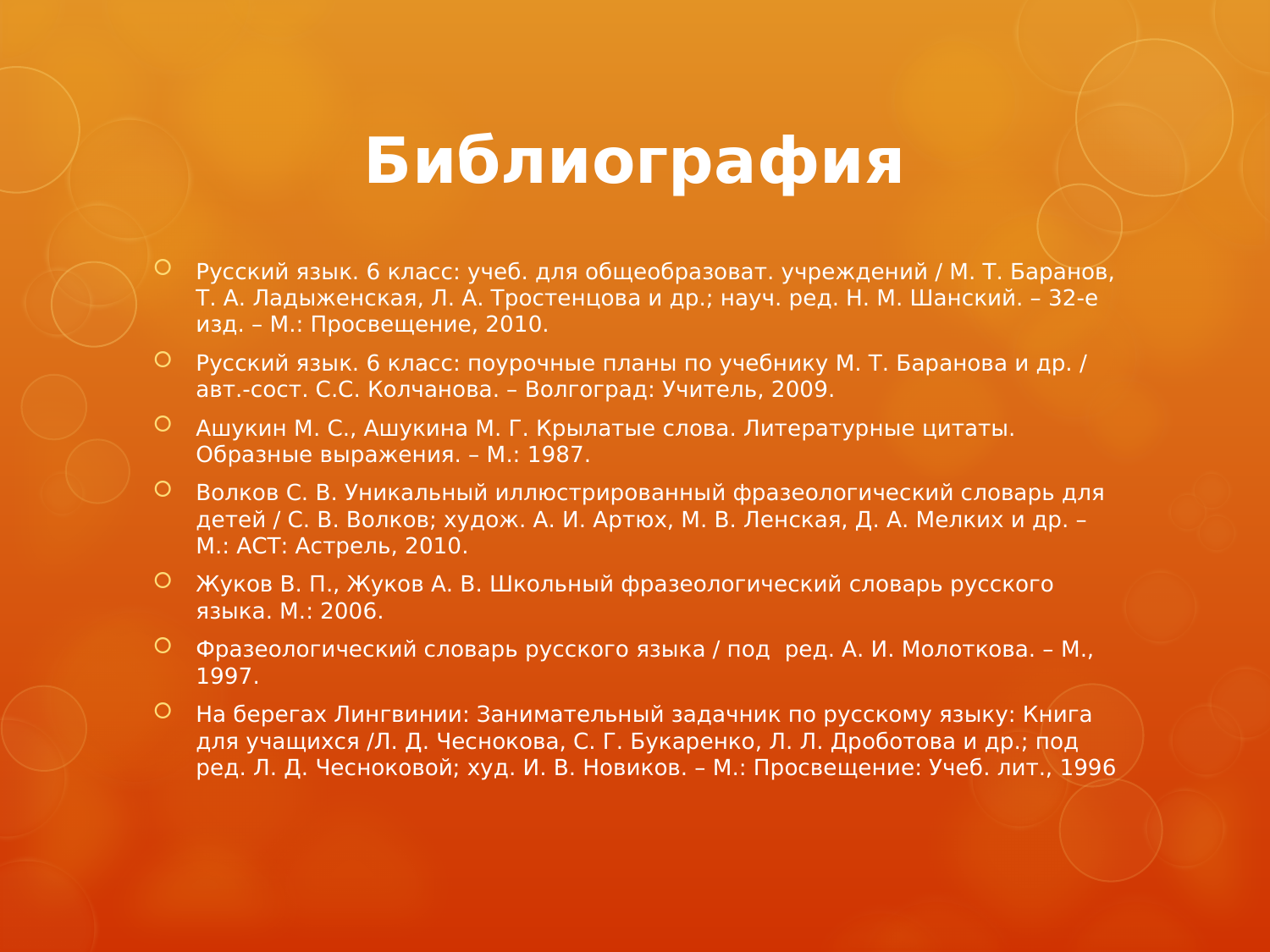

# Библиография
Русский язык. 6 класс: учеб. для общеобразоват. учреждений / М. Т. Баранов, Т. А. Ладыженская, Л. А. Тростенцова и др.; науч. ред. Н. М. Шанский. – 32-е изд. – М.: Просвещение, 2010.
Русский язык. 6 класс: поурочные планы по учебнику М. Т. Баранова и др. / авт.-сост. С.С. Колчанова. – Волгоград: Учитель, 2009.
Ашукин М. С., Ашукина М. Г. Крылатые слова. Литературные цитаты. Образные выражения. – М.: 1987.
Волков С. В. Уникальный иллюстрированный фразеологический словарь для детей / С. В. Волков; худож. А. И. Артюх, М. В. Ленская, Д. А. Мелких и др. – М.: АСТ: Астрель, 2010.
Жуков В. П., Жуков А. В. Школьный фразеологический словарь русского языка. М.: 2006.
Фразеологический словарь русского языка / под  ред. А. И. Молоткова. – М., 1997.
На берегах Лингвинии: Занимательный задачник по русскому языку: Книга для учащихся /Л. Д. Чеснокова, С. Г. Букаренко, Л. Л. Дроботова и др.; под ред. Л. Д. Чесноковой; худ. И. В. Новиков. – М.: Просвещение: Учеб. лит., 1996